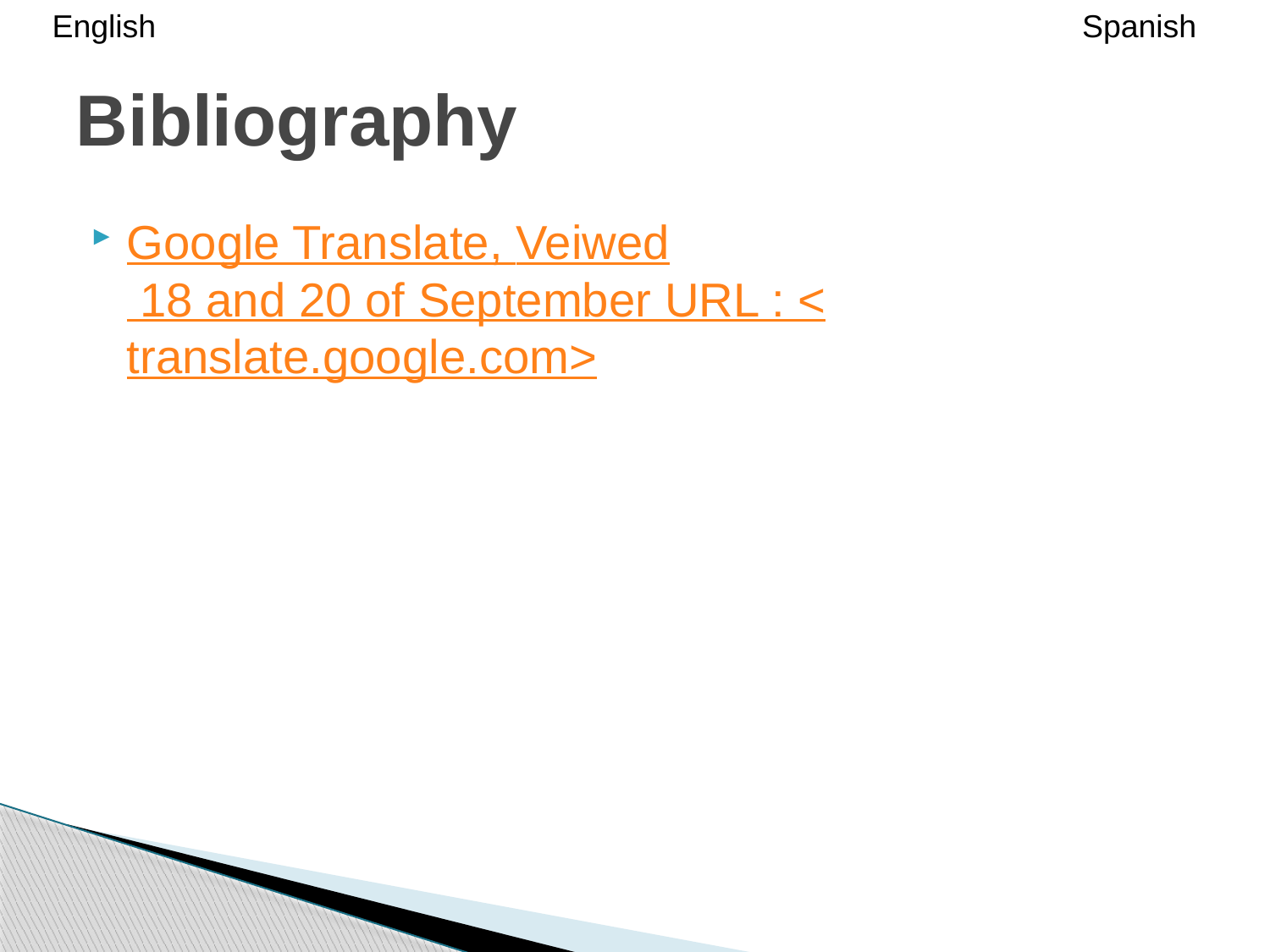

English
	Spanish
# Bibliography
Google Translate, Veiwed 18 and 20 of September URL : <translate.google.com>